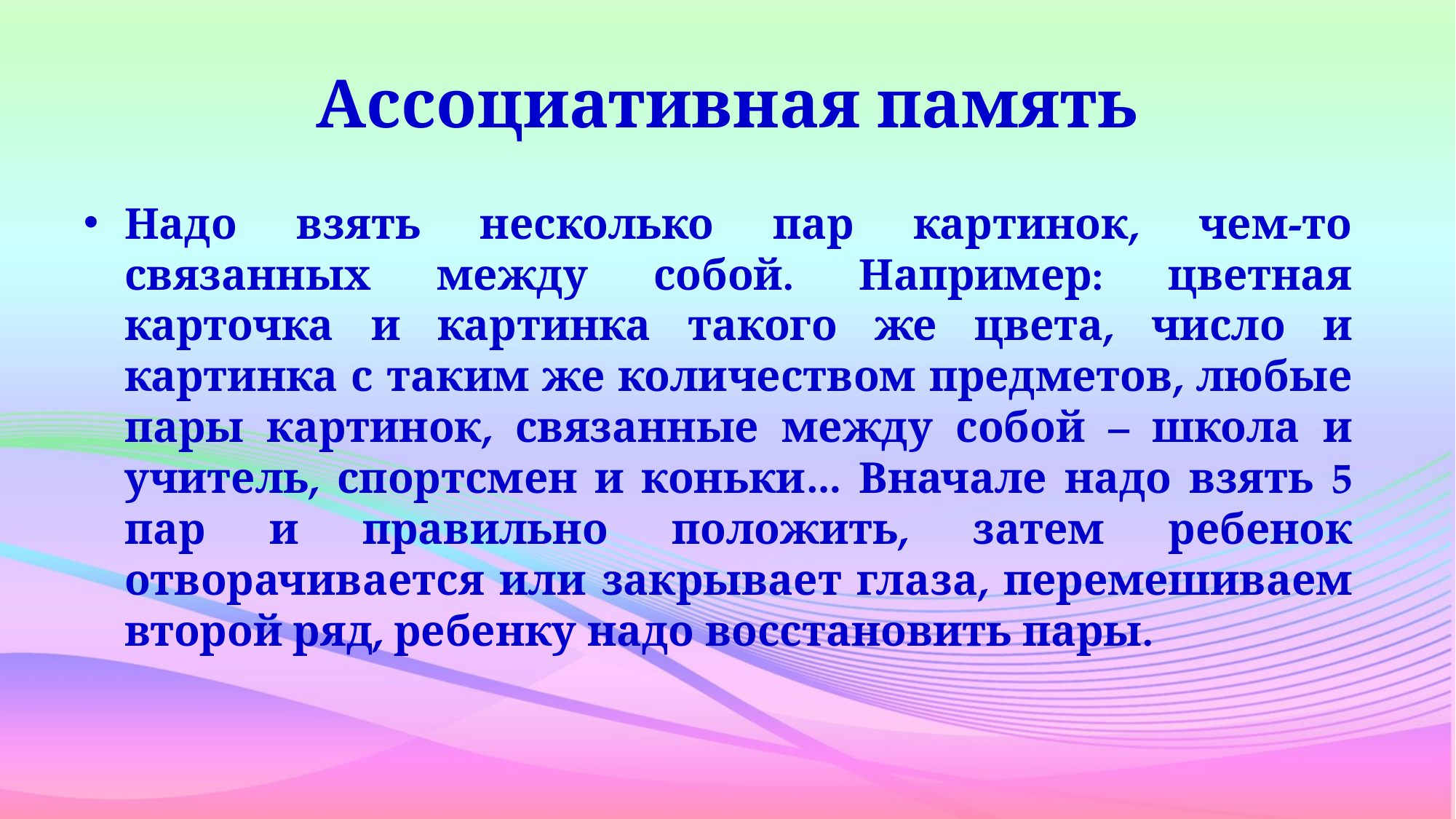

# Ассоциативная память
Надо взять несколько пар картинок, чем-то связанных между собой. Например: цветная карточка и картинка такого же цвета, число и картинка с таким же количеством предметов, любые пары картинок, связанные между собой – школа и учитель, спортсмен и коньки… Вначале надо взять 5 пар и правильно положить, затем ребенок отворачивается или закрывает глаза, перемешиваем второй ряд, ребенку надо восстановить пары.